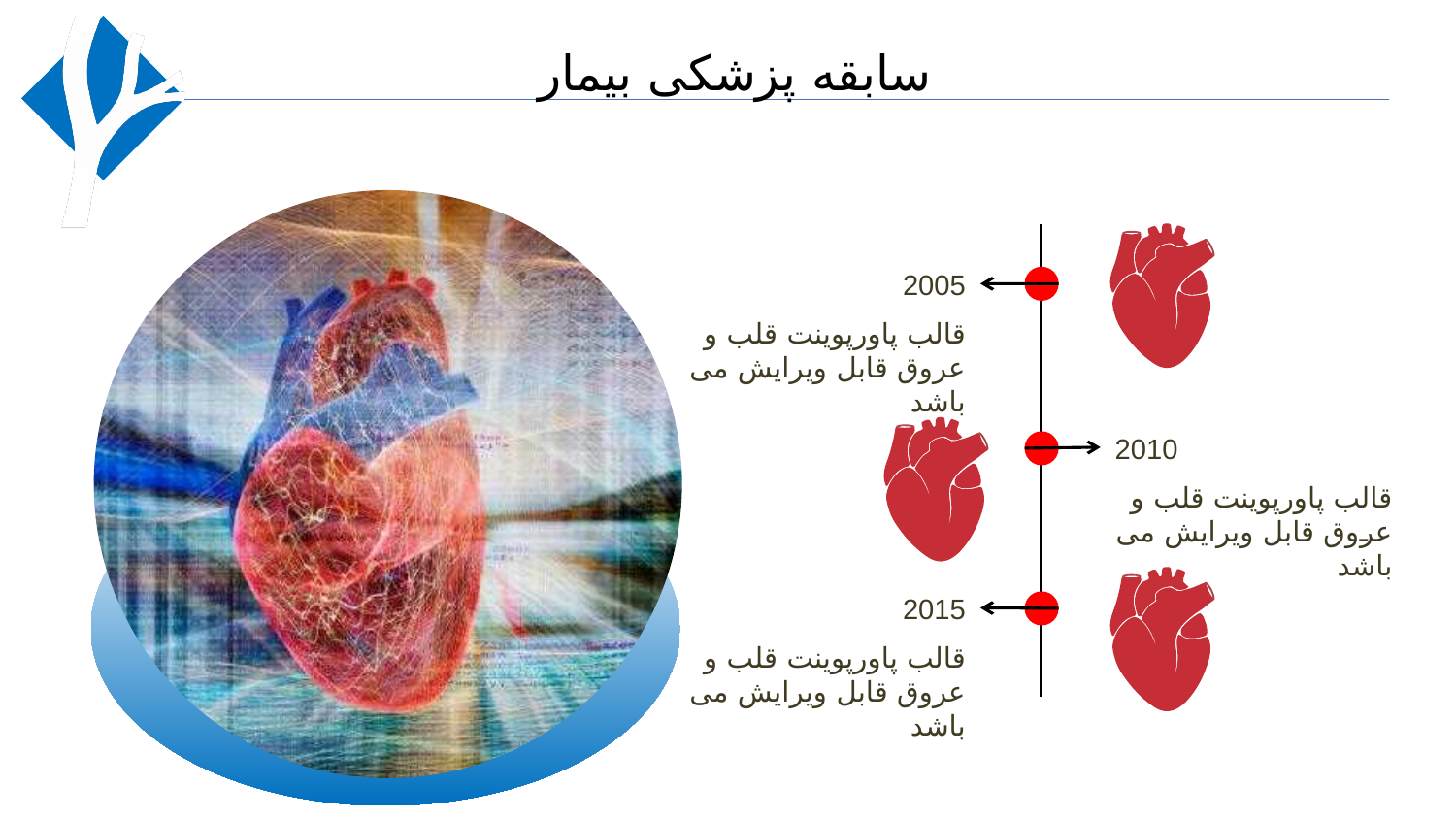

# سابقه پزشکی بیمار

2005

قالب پاورپوینت قلب و عروق قابل ویرایش می باشد
2010

قالب پاورپوینت قلب و عروق قابل ویرایش می باشد

2015

قالب پاورپوینت قلب و عروق قابل ویرایش می باشد